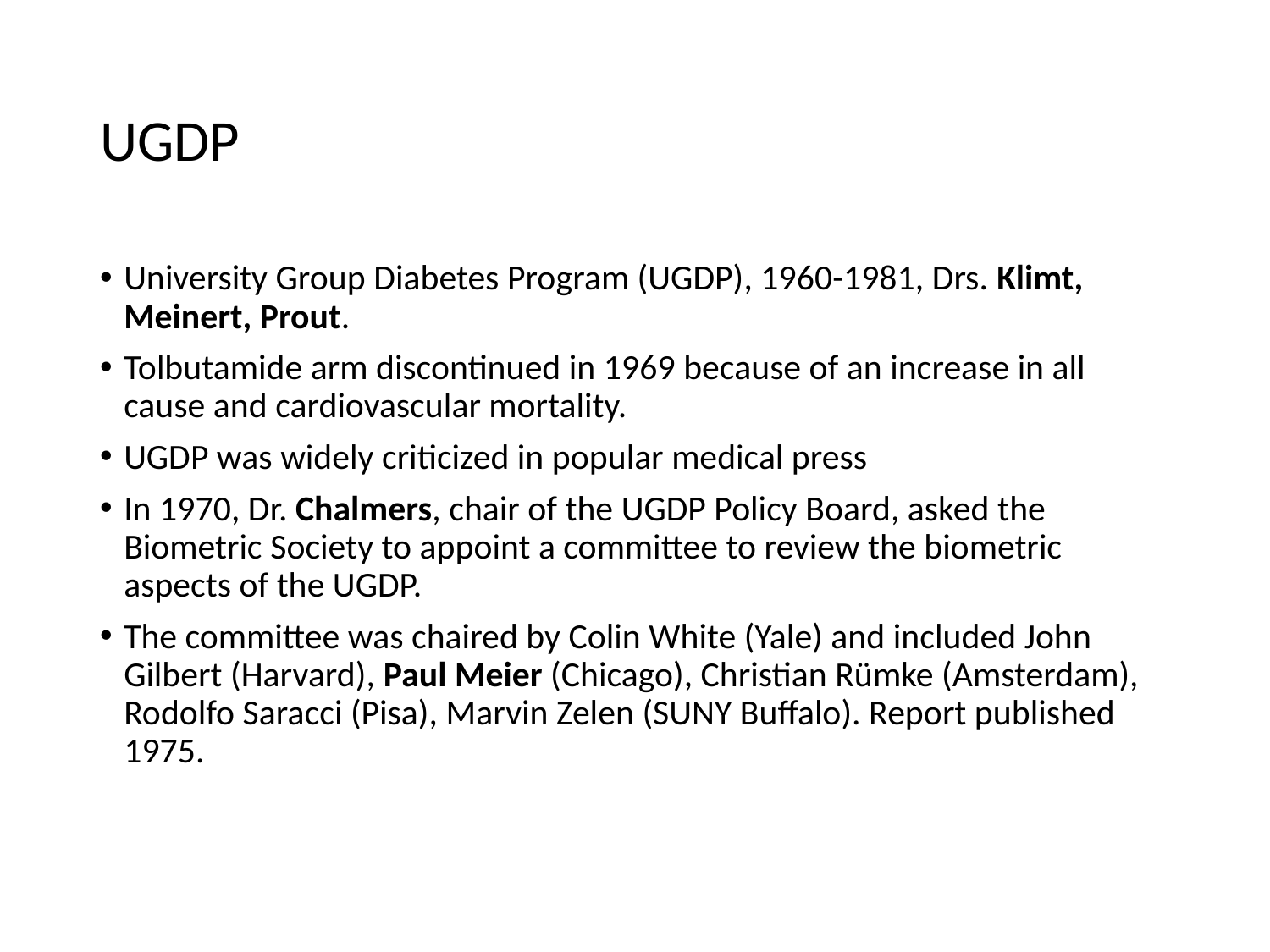

# UGDP
University Group Diabetes Program (UGDP), 1960-1981, Drs. Klimt, Meinert, Prout.
Tolbutamide arm discontinued in 1969 because of an increase in all cause and cardiovascular mortality.
UGDP was widely criticized in popular medical press
In 1970, Dr. Chalmers, chair of the UGDP Policy Board, asked the Biometric Society to appoint a committee to review the biometric aspects of the UGDP.
The committee was chaired by Colin White (Yale) and included John Gilbert (Harvard), Paul Meier (Chicago), Christian Rümke (Amsterdam), Rodolfo Saracci (Pisa), Marvin Zelen (SUNY Buffalo). Report published 1975.